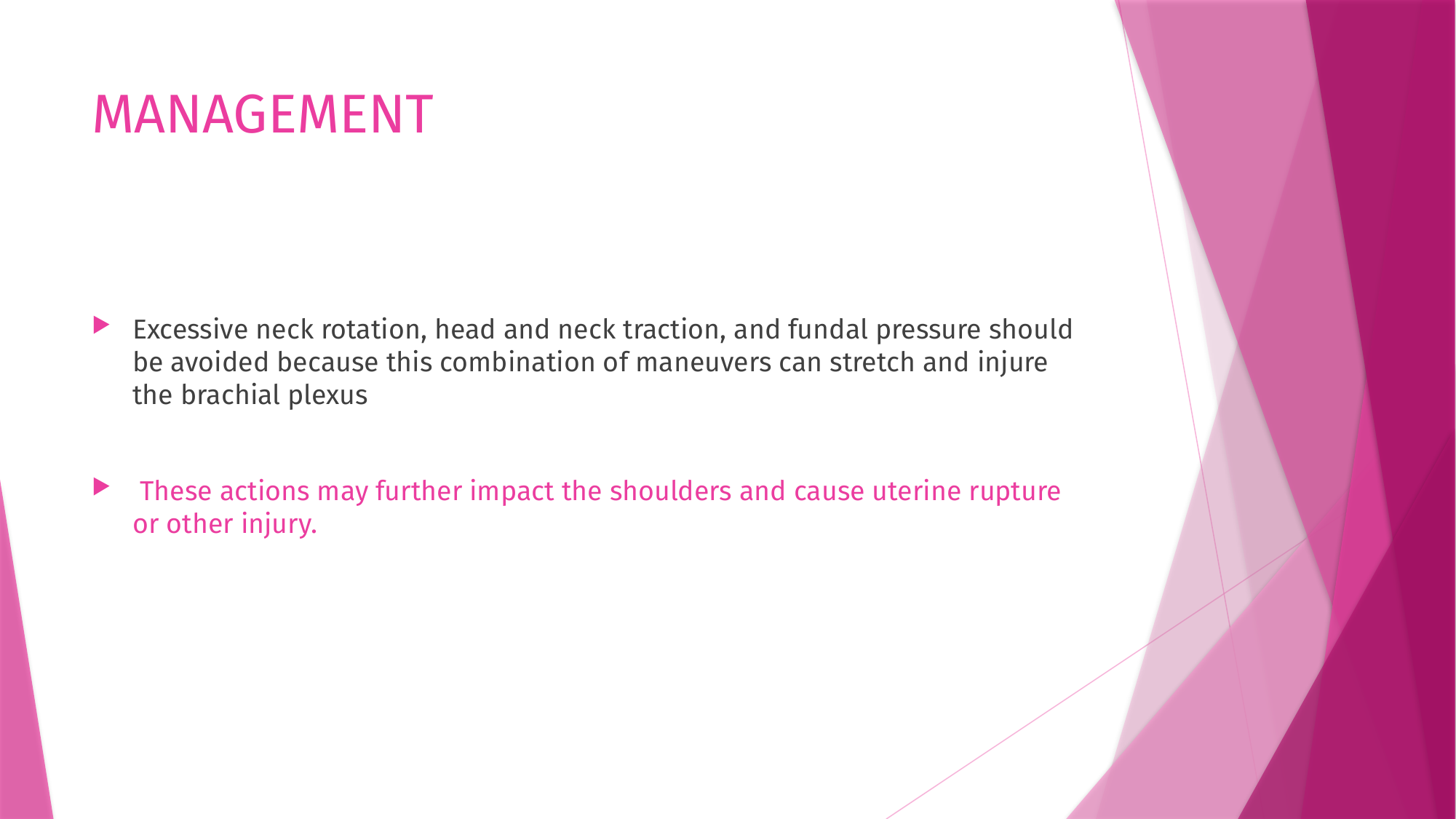

# MANAGEMENT

Excessive neck rotation, head and neck traction, and fundal pressure should be avoided because this combination of maneuvers can stretch and injure the brachial plexus

 These actions may further impact the shoulders and cause uterine rupture or other injury.